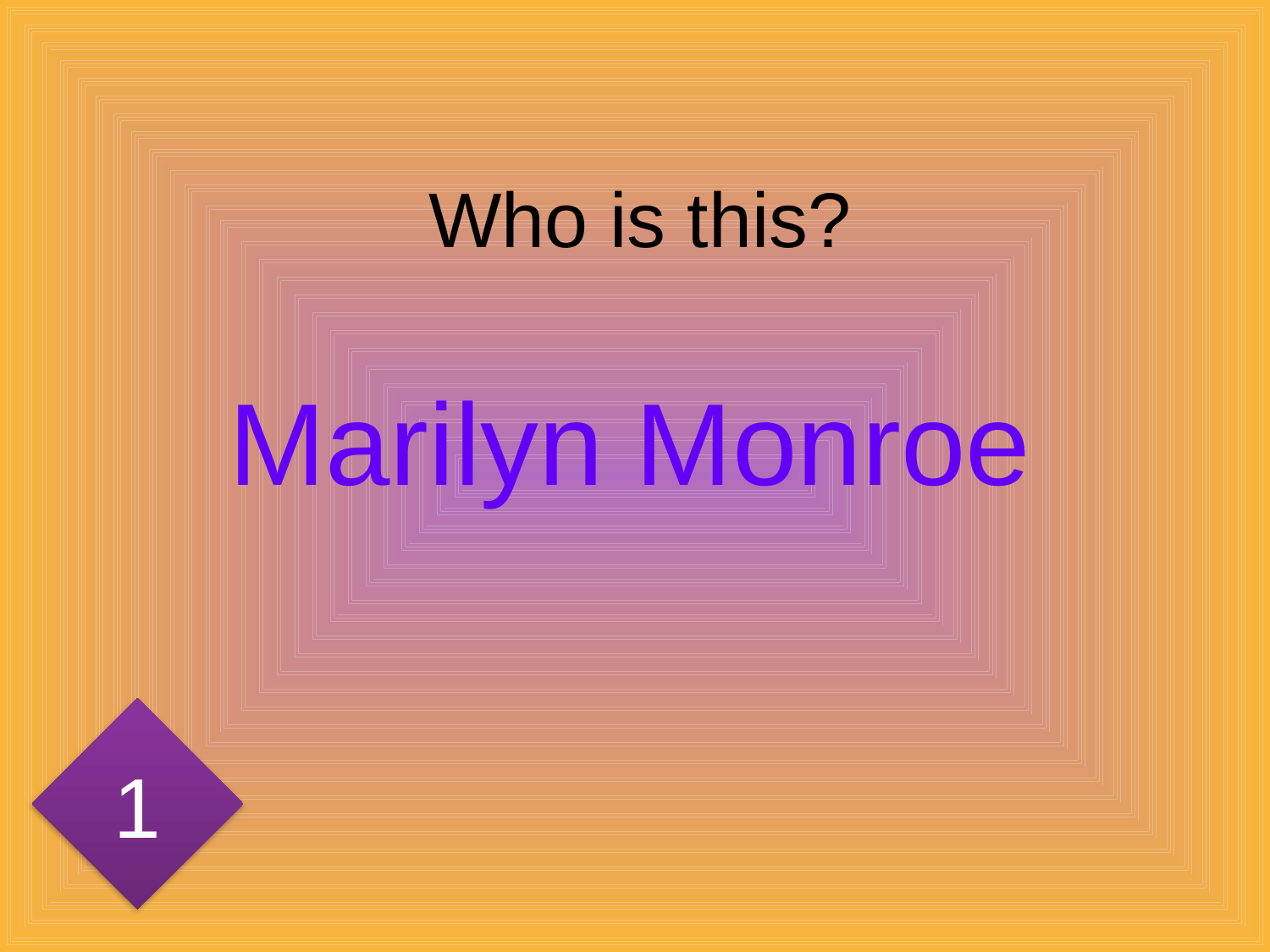

# Who is this?
Marilyn Monroe
1